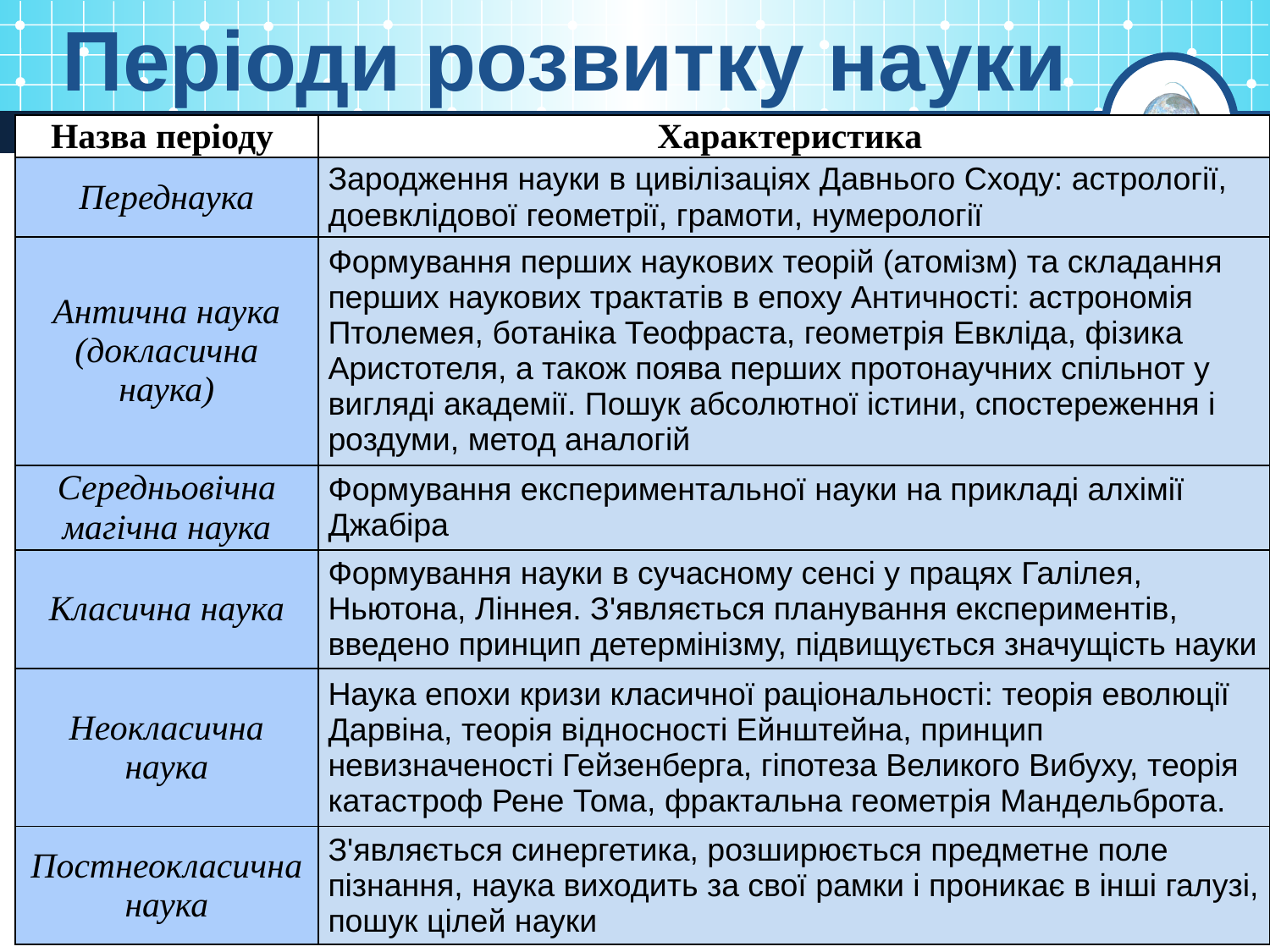

Періоди розвитку науки
| Назва періоду | Характеристика |
| --- | --- |
| Переднаука | Зародження науки в цивілізаціях Давнього Сходу: астрології, доевклідової геометрії, грамоти, нумерології |
| Антична наука (докласична наука) | Формування перших наукових теорій (атомізм) та складання перших наукових трактатів в епоху Античності: астрономія Птолемея, ботаніка Теофраста, геометрія Евкліда, фізика Аристотеля, а також поява перших протонаучних спільнот у вигляді академії. Пошук абсолютної істини, спостереження і роздуми, метод аналогій |
| Середньовічна магічна наука | Формування експериментальної науки на прикладі алхімії Джабіра |
| Класична наука | Формування науки в сучасному сенсі у працях Галілея, Ньютона, Ліннея. З'являється планування експериментів, введено принцип детермінізму, підвищується значущість науки |
| Неокласична наука | Наука епохи кризи класичної раціональності: теорія еволюції Дарвіна, теорія відносності Ейнштейна, принцип невизначеності Гейзенберга, гіпотеза Великого Вибуху, теорія катастроф Рене Тома, фрактальна геометрія Мандельброта. |
| Постнеокласична наука | З'являється синергетика, розширюється предметне поле пізнання, наука виходить за свої рамки і проникає в інші галузі, пошук цілей науки |